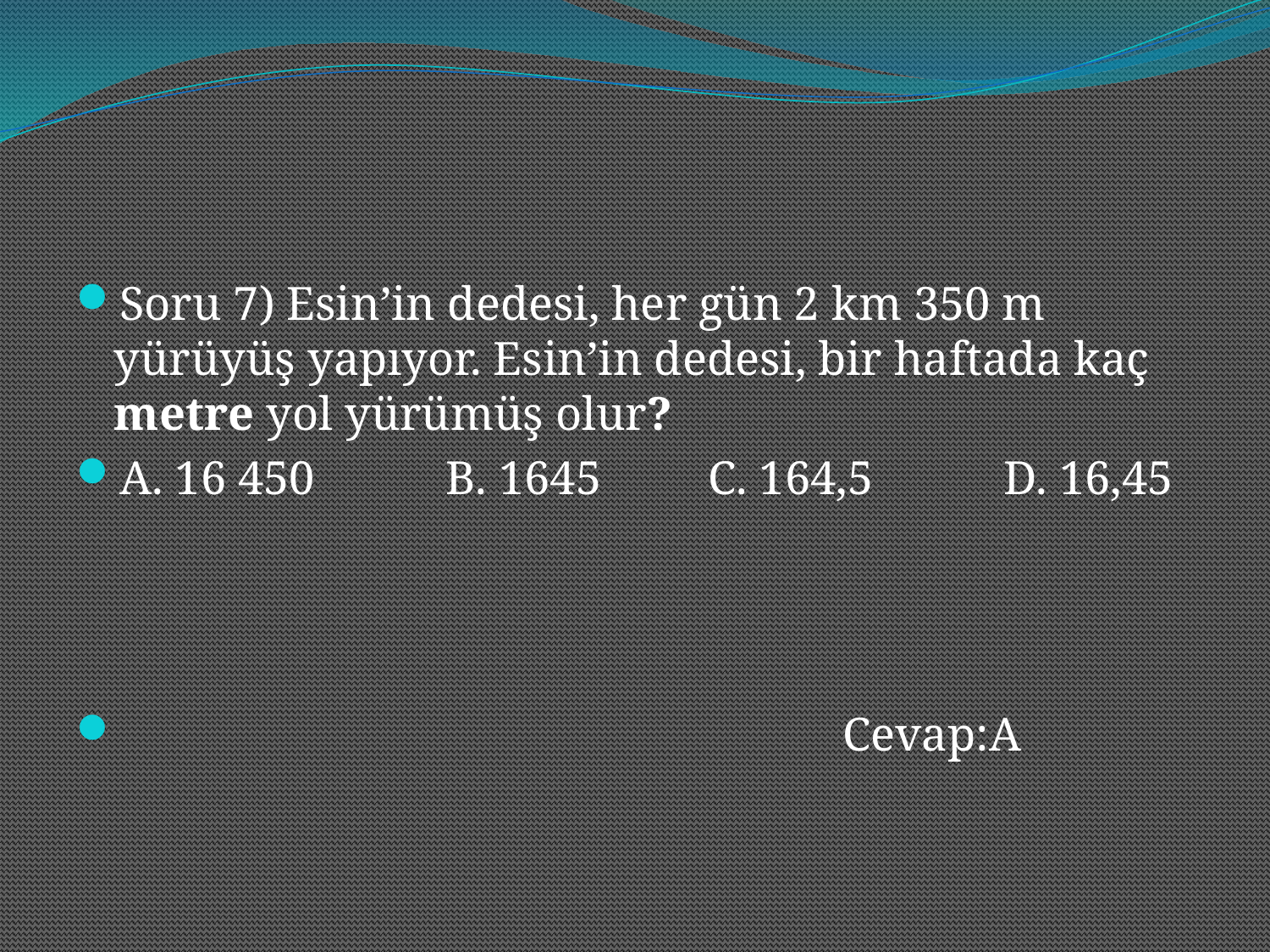

Soru 7) Esin’in dedesi, her gün 2 km 350 m yürüyüş yapıyor. Esin’in dedesi, bir haftada kaç metre yol yürümüş olur?
A. 16 450           B. 1645         C. 164,5           D. 16,45

                                                             Cevap:A